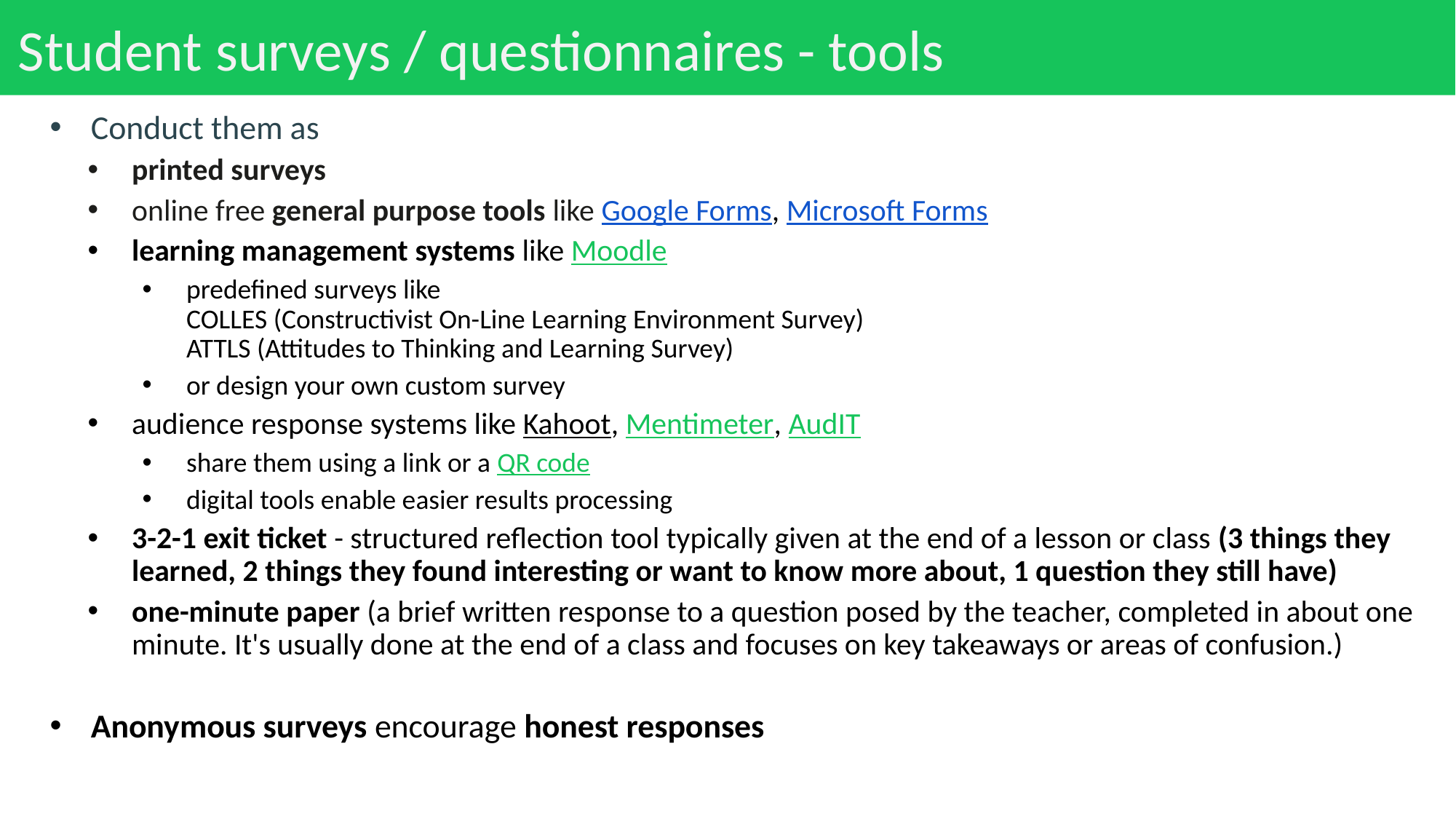

# Student surveys / questionnaires - tools
Conduct them as
printed surveys
online free general purpose tools like Google Forms, Microsoft Forms
learning management systems like Moodle
predefined surveys like
COLLES (Constructivist On-Line Learning Environment Survey)
ATTLS (Attitudes to Thinking and Learning Survey)
or design your own custom survey
audience response systems like Kahoot, Mentimeter, AudIT
share them using a link or a QR code
digital tools enable easier results processing
3-2-1 exit ticket - structured reflection tool typically given at the end of a lesson or class (3 things they learned, 2 things they found interesting or want to know more about, 1 question they still have)
one-minute paper (a brief written response to a question posed by the teacher, completed in about one minute. It's usually done at the end of a class and focuses on key takeaways or areas of confusion.)
Anonymous surveys encourage honest responses